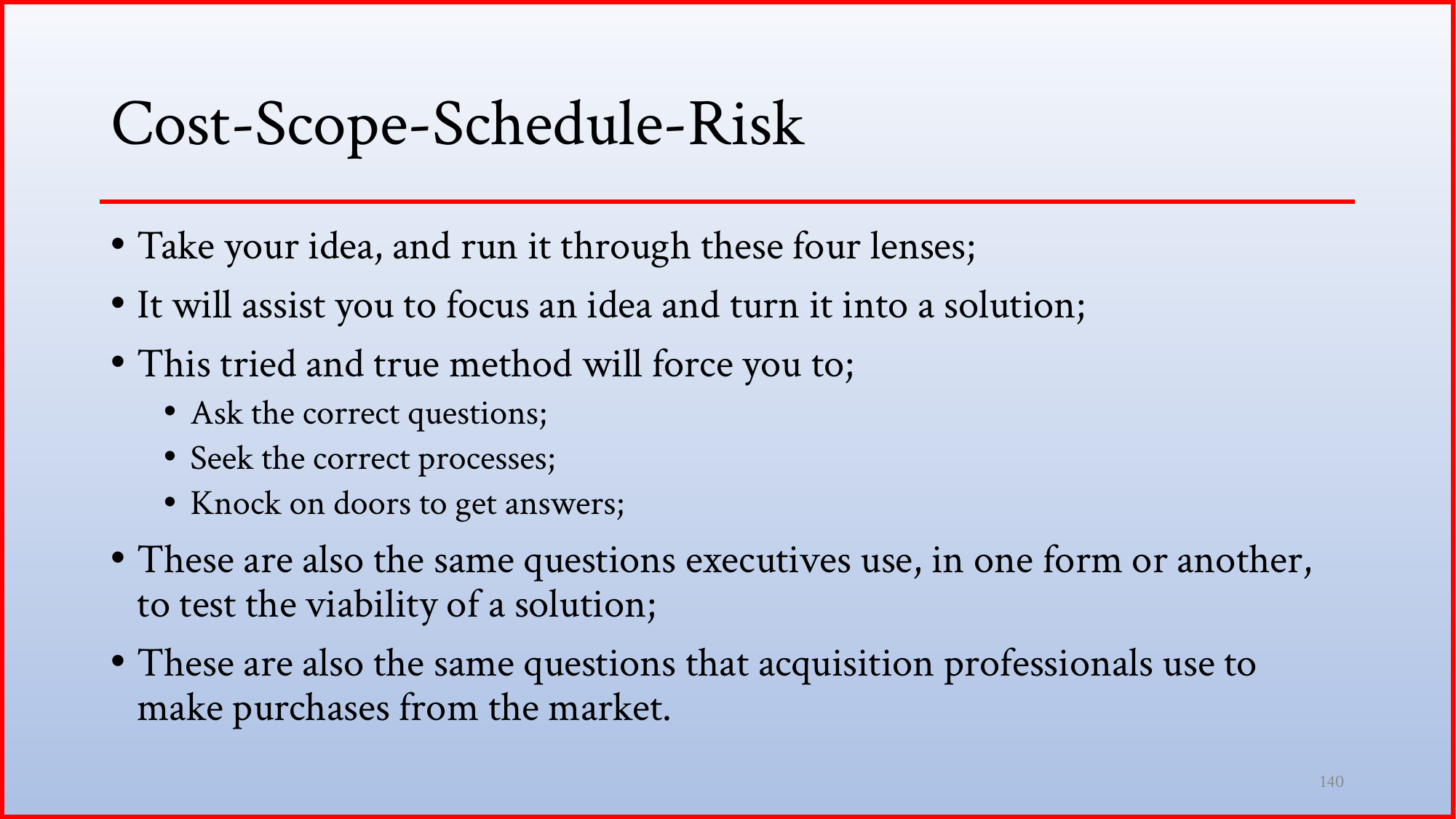

# Cost-Scope-Schedule-Risk
Take your idea, and run it through these four lenses;
It will assist you to focus an idea and turn it into a solution;
This tried and true method will force you to;
Ask the correct questions;
Seek the correct processes;
Knock on doors to get answers;
These are also the same questions executives use, in one form or another, to test the viability of a solution;
These are also the same questions that acquisition professionals use to make purchases from the market.
140